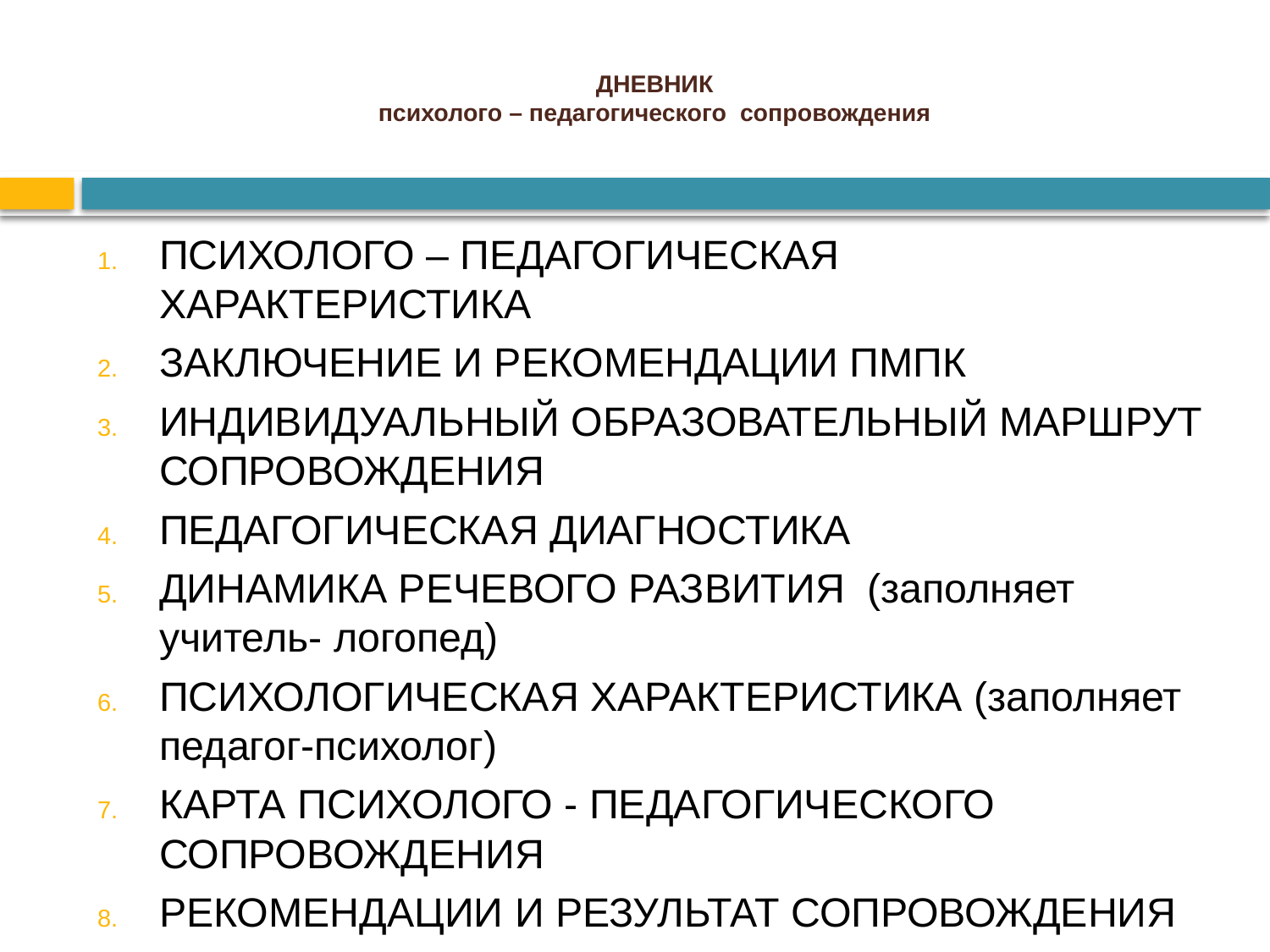

# ДНЕВНИК психолого – педагогического  сопровождения
ПСИХОЛОГО – ПЕДАГОГИЧЕСКАЯ ХАРАКТЕРИСТИКА
ЗАКЛЮЧЕНИЕ И РЕКОМЕНДАЦИИ ПМПК
ИНДИВИДУАЛЬНЫЙ ОБРАЗОВАТЕЛЬНЫЙ МАРШРУТ СОПРОВОЖДЕНИЯ
ПЕДАГОГИЧЕСКАЯ ДИАГНОСТИКА
ДИНАМИКА РЕЧЕВОГО РАЗВИТИЯ  (заполняет учитель- логопед)
ПСИХОЛОГИЧЕСКАЯ ХАРАКТЕРИСТИКА (заполняет педагог-психолог)
КАРТА ПСИХОЛОГО - ПЕДАГОГИЧЕСКОГО СОПРОВОЖДЕНИЯ
РЕКОМЕНДАЦИИ И РЕЗУЛЬТАТ СОПРОВОЖДЕНИЯ